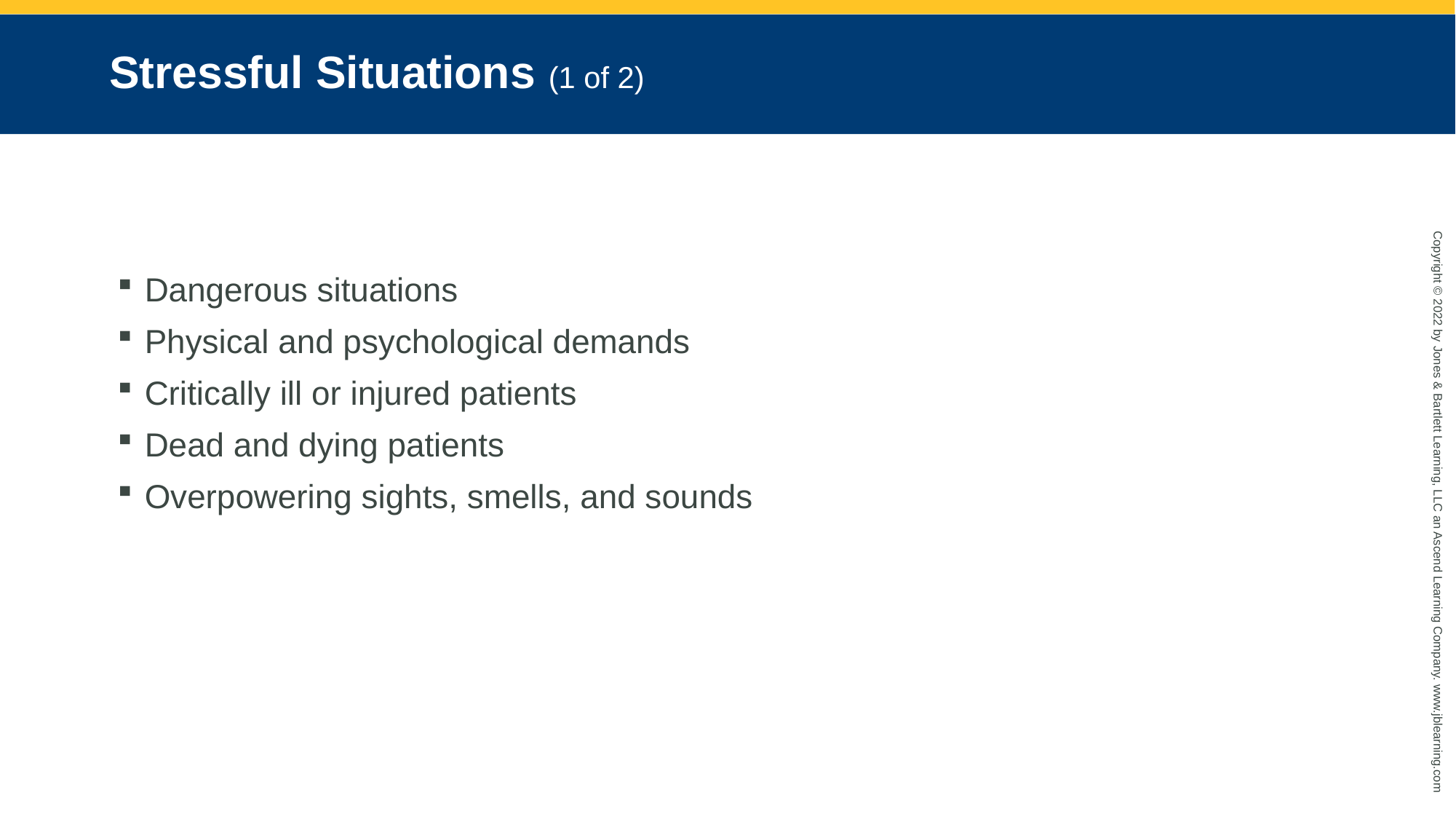

# Stressful Situations (1 of 2)
Dangerous situations
Physical and psychological demands
Critically ill or injured patients
Dead and dying patients
Overpowering sights, smells, and sounds